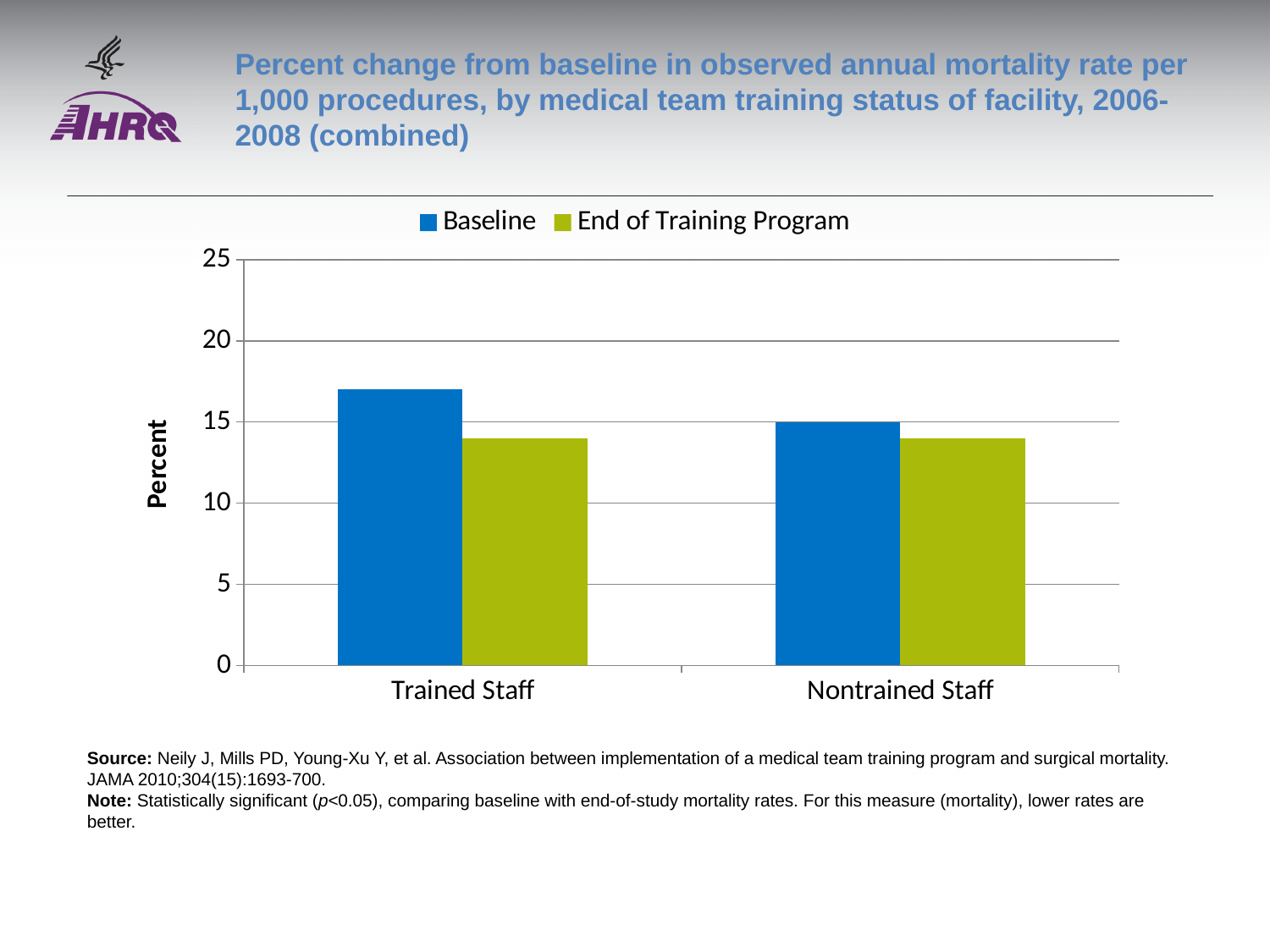

# Percent change from baseline in observed annual mortality rate per 1,000 procedures, by medical team training status of facility, 2006-2008 (combined)

### Chart

| Category | Baseline | End of Training Program |
|---|---|---|
| Trained Staff | 17.0 | 14.0 |
| Nontrained Staff | 15.0 | 14.0 |
Source: Neily J, Mills PD, Young-Xu Y, et al. Association between implementation of a medical team training program and surgical mortality. JAMA 2010;304(15):1693-700.
Note: Statistically significant (p<0.05), comparing baseline with end-of-study mortality rates. For this measure (mortality), lower rates are better.